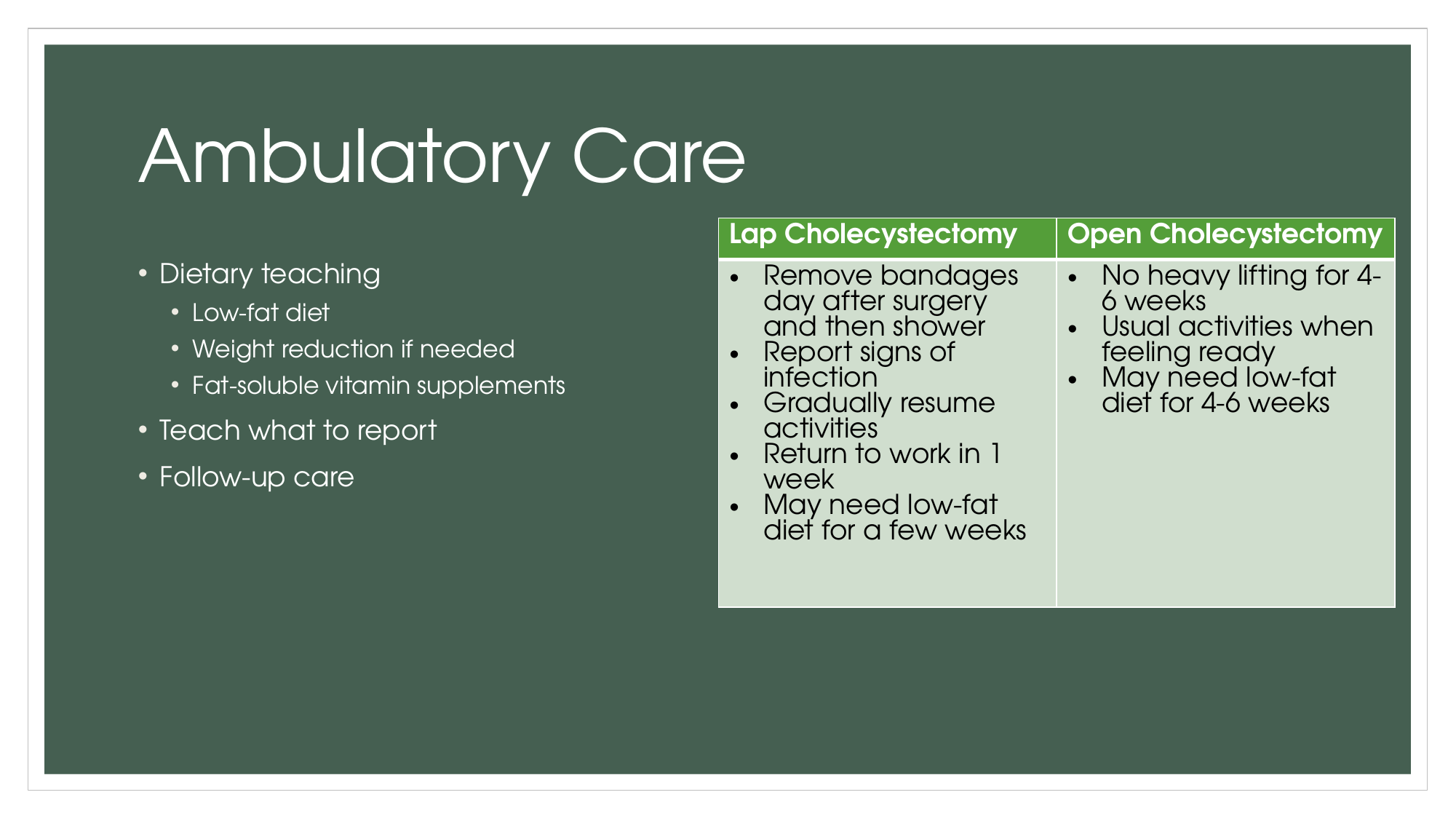

# Ambulatory Care
| Lap Cholecystectomy | Open Cholecystectomy |
| --- | --- |
| Remove bandages day after surgery and then shower Report signs of infection Gradually resume activities Return to work in 1 week May need low-fat diet for a few weeks | No heavy lifting for 4-6 weeks Usual activities when feeling ready May need low-fat diet for 4-6 weeks |
Dietary teaching
Low-fat diet
Weight reduction if needed
Fat-soluble vitamin supplements
Teach what to report
Follow-up care